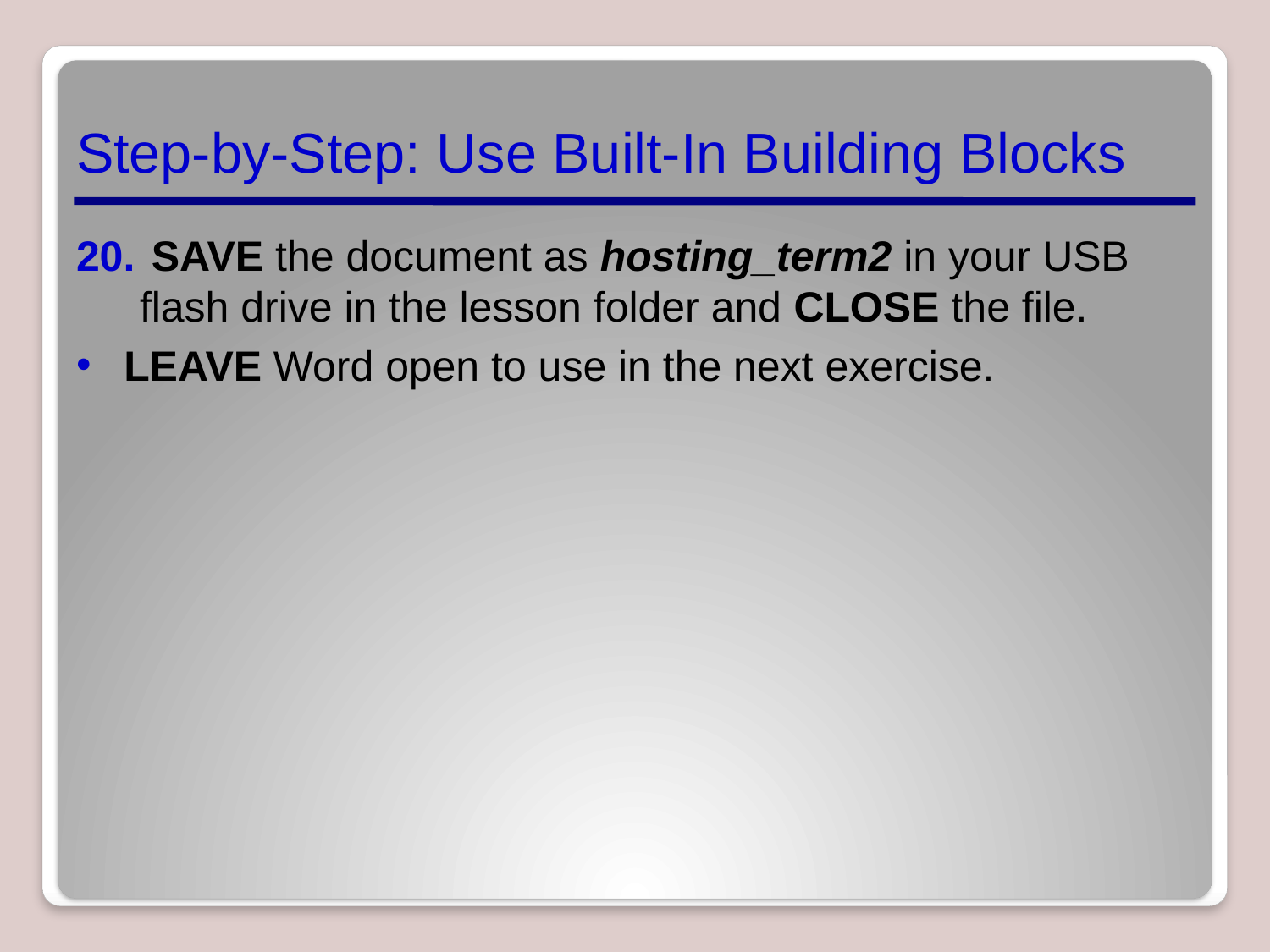

# Step-by-Step: Use Built-In Building Blocks
 SAVE the document as hosting_term2 in your USB flash drive in the lesson folder and CLOSE the file.
LEAVE Word open to use in the next exercise.